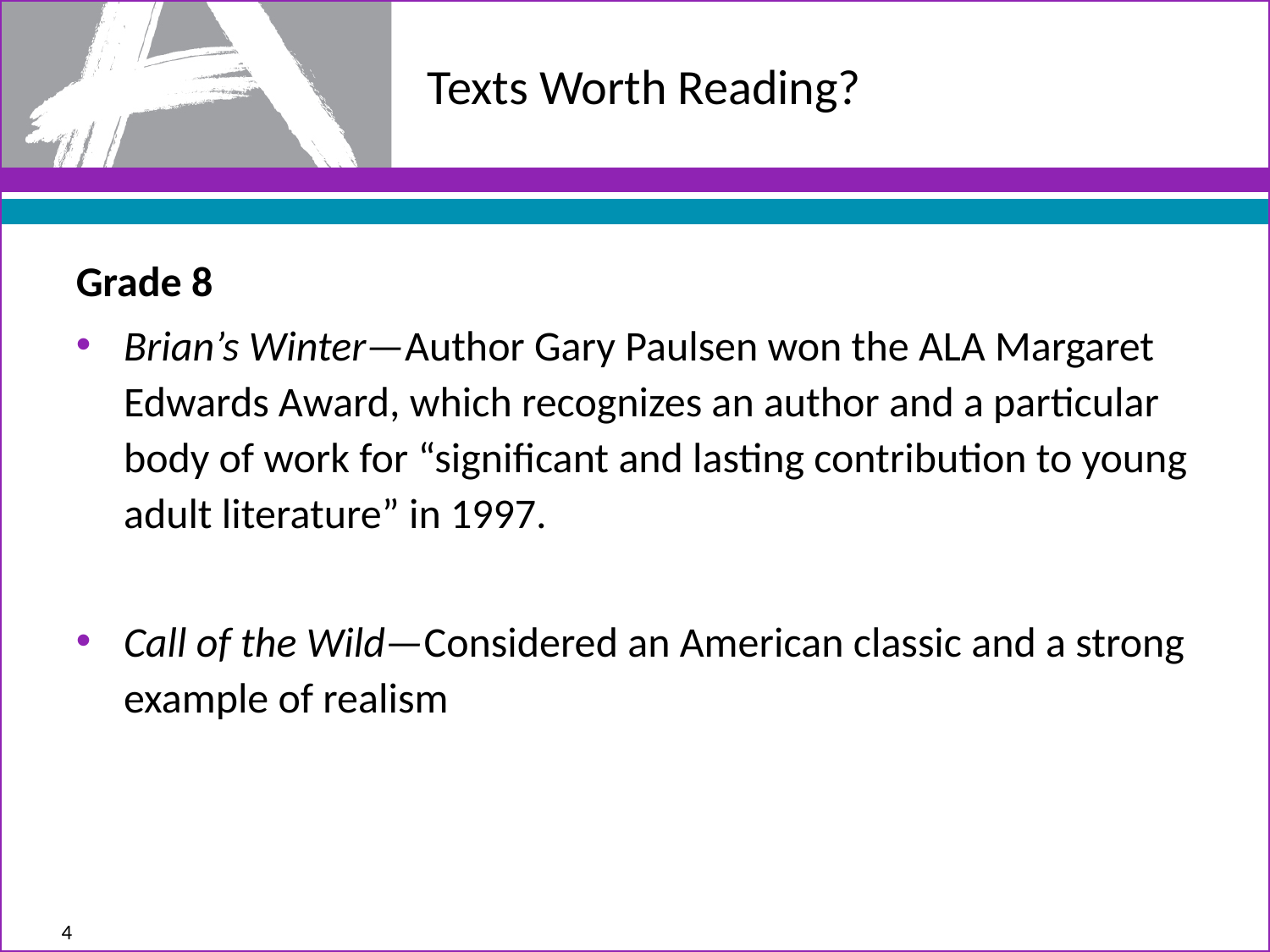

# Texts Worth Reading?
Grade 8
Brian’s Winter—Author Gary Paulsen won the ALA Margaret Edwards Award, which recognizes an author and a particular body of work for “significant and lasting contribution to young adult literature” in 1997.

Call of the Wild—Considered an American classic and a strong example of realism

4